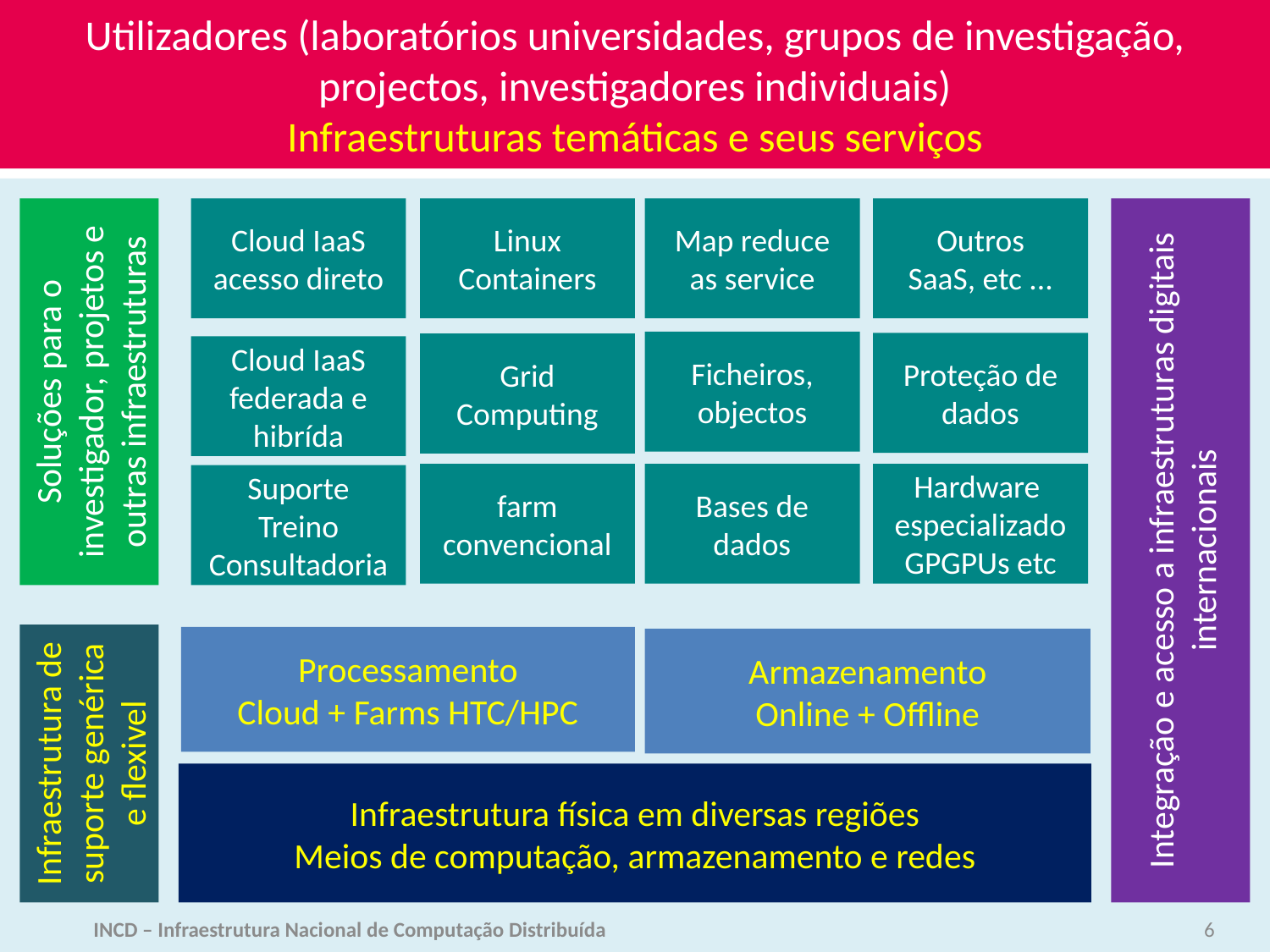

Utilizadores (laboratórios universidades, grupos de investigação, projectos, investigadores individuais)
Infraestruturas temáticas e seus serviços
# Porfólio de serviços aberto

Soluções para o investigador, projetos e outras infraestruturas
Cloud IaaS
acesso direto
Linux
Containers
Map reduce as service
Outros
SaaS, etc ...
Integração e acesso a infraestruturas digitais internacionais
Ficheiros, objectos
Proteção de dados
Grid Computing
Cloud IaaS federada e hibrída
farm
convencional
Bases de dados
Hardware  especializadoGPGPUs etc
Suporte
Treino
Consultadoria
Infraestrutura de suporte genérica e flexivel
Processamento
Cloud + Farms HTC/HPC
Armazenamento
Online + Offline
Infraestrutura física em diversas regiões
Meios de computação, armazenamento e redes
6
INCD – Infraestrutura Nacional de Computação Distribuída